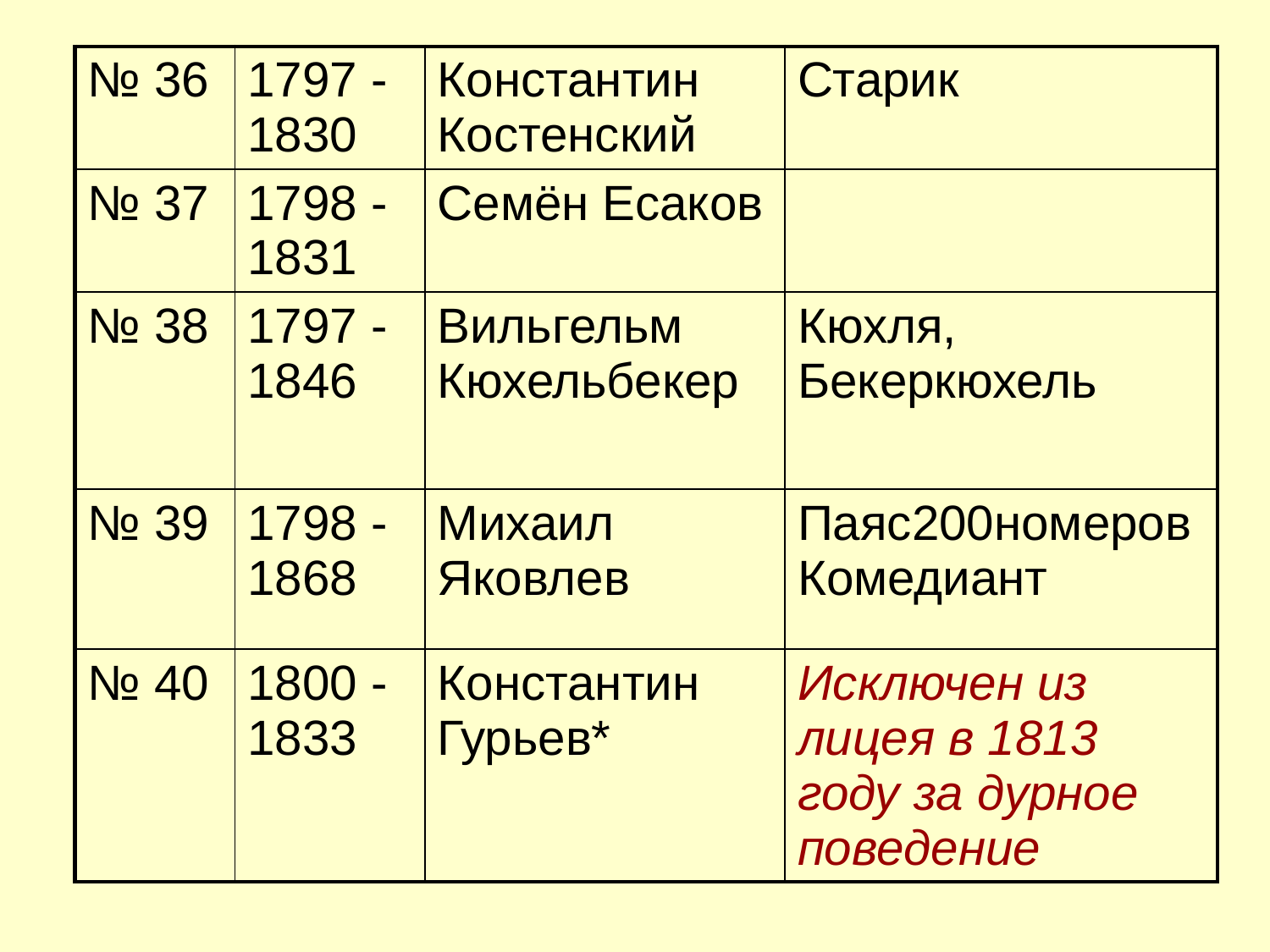

| № 36 | 1797 - 1830 | Константин Костенский | Старик |
| --- | --- | --- | --- |
| № 37 | 1798 - 1831 | Семён Есаков |  |
| № 38 | 1797 - 1846 | Вильгельм Кюхельбекер | Кюхля, Бекеркюхель |
| № 39 | 1798 - 1868 | Михаил Яковлев | Паяс200номеров Комедиант |
| № 40 | 1800 - 1833 | Константин Гурьев\* | Исключен из лицея в 1813 году за дурное поведение |